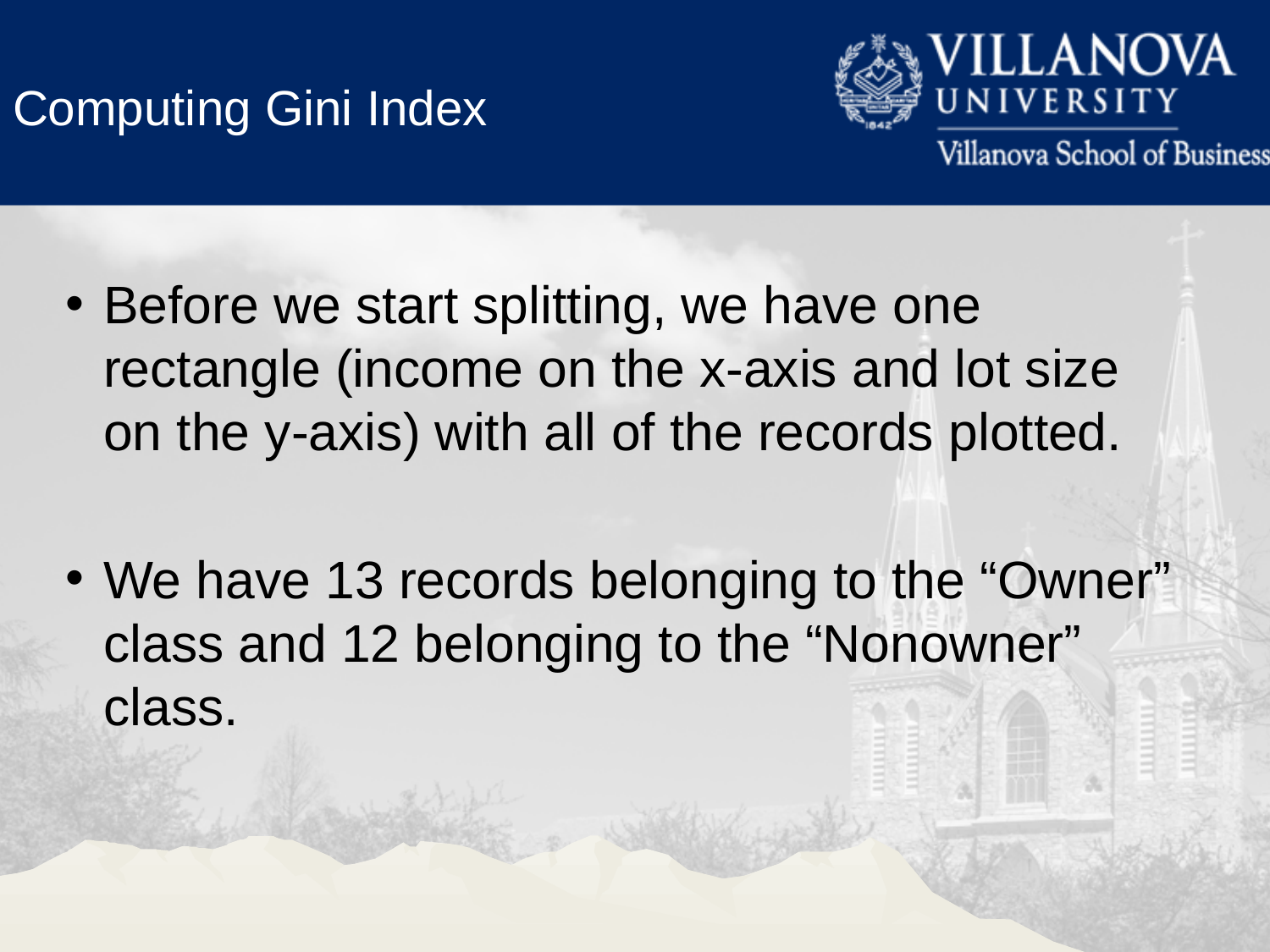

Computing Gini Index
Before we start splitting, we have one rectangle (income on the x-axis and lot size on the y-axis) with all of the records plotted.

We have 13 records belonging to the “Owner” class and 12 belonging to the “Nonowner” class.